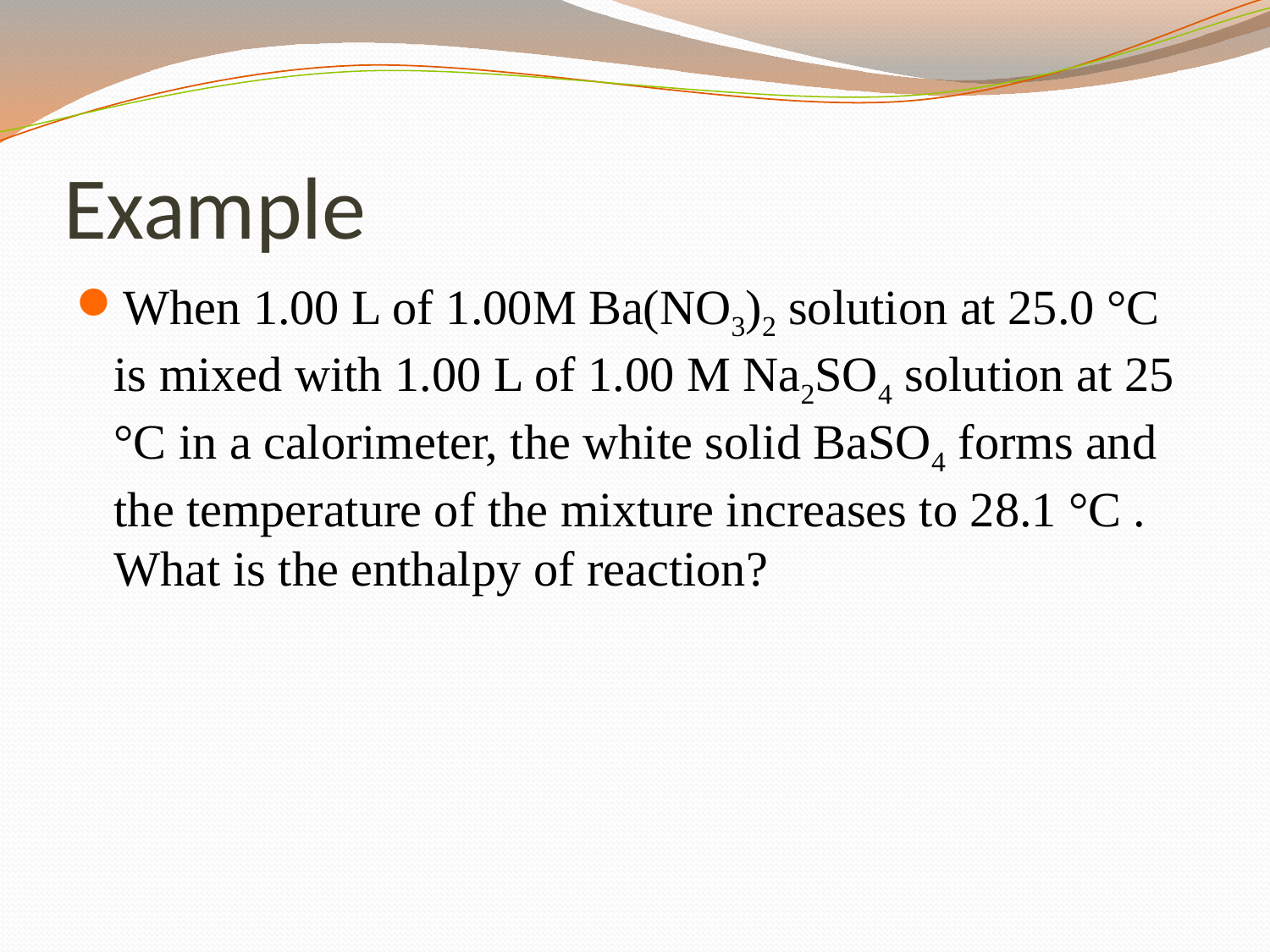

# Example
When 1.00 L of 1.00M Ba(NO3)2 solution at 25.0 °C is mixed with 1.00 L of 1.00 M Na2SO4 solution at 25 °C in a calorimeter, the white solid BaSO4 forms and the temperature of the mixture increases to 28.1 °C . What is the enthalpy of reaction?